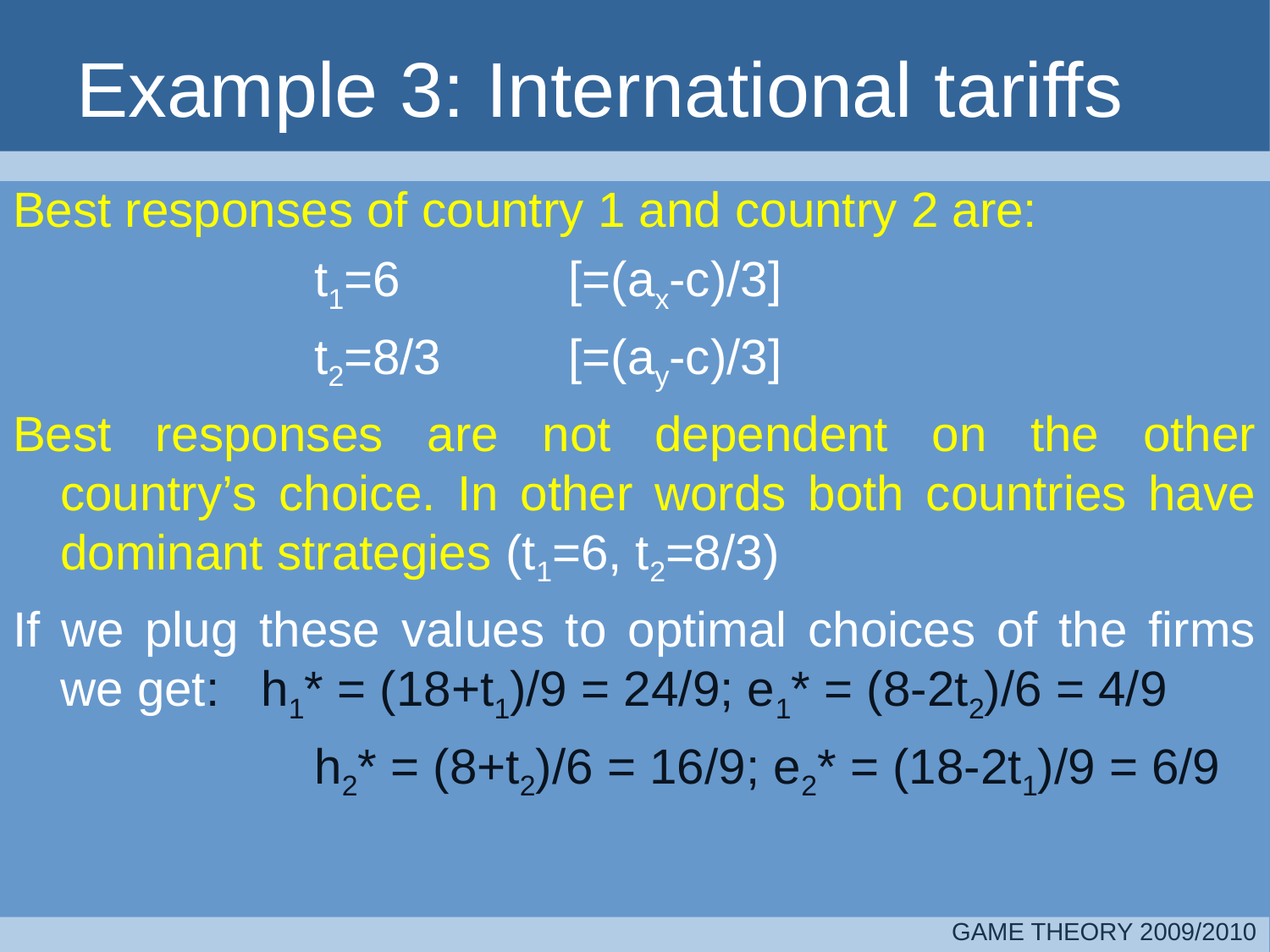

# Example 3: International tariffs
Best responses of country 1 and country 2 are:
			t1=6 		[=(ax-c)/3]
			t2=8/3 	[=(ay-c)/3]
Best responses are not dependent on the other country’s choice. In other words both countries have dominant strategies (t1=6, t2=8/3)
If we plug these values to optimal choices of the firms we get:   h1* = (18+t1)/9 = 24/9; e1* = (8-2t2)/6 = 4/9
			h2* = (8+t2)/6 = 16/9; e2* = (18-2t1)/9 = 6/9

GAME THEORY 2009/2010